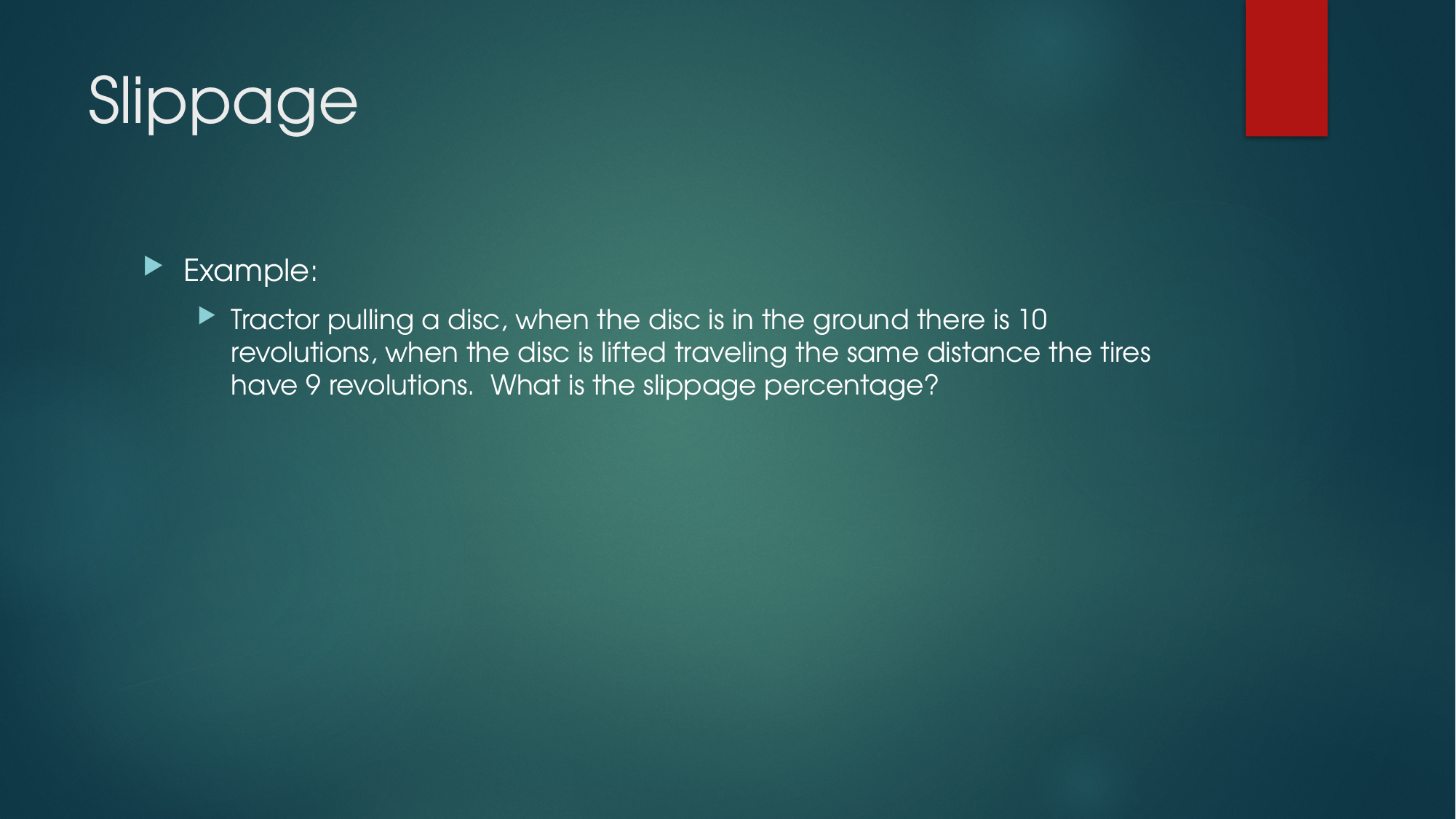

# Slippage
Example:
Tractor pulling a disc, when the disc is in the ground there is 10 revolutions, when the disc is lifted traveling the same distance the tires have 9 revolutions.  What is the slippage percentage?